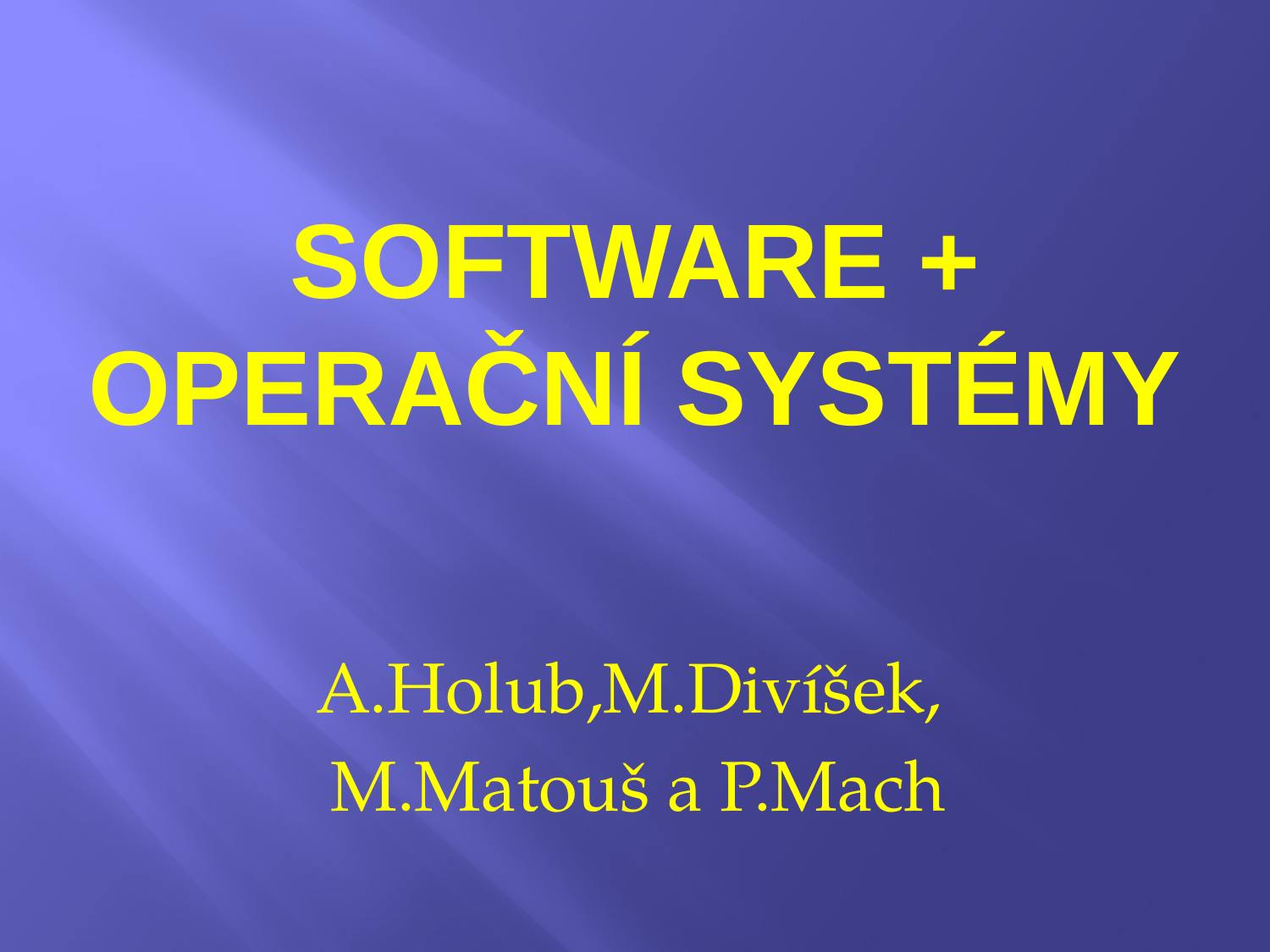

# Software + operační systémy
A.Holub,M.Divíšek,
 M.Matouš a P.Mach